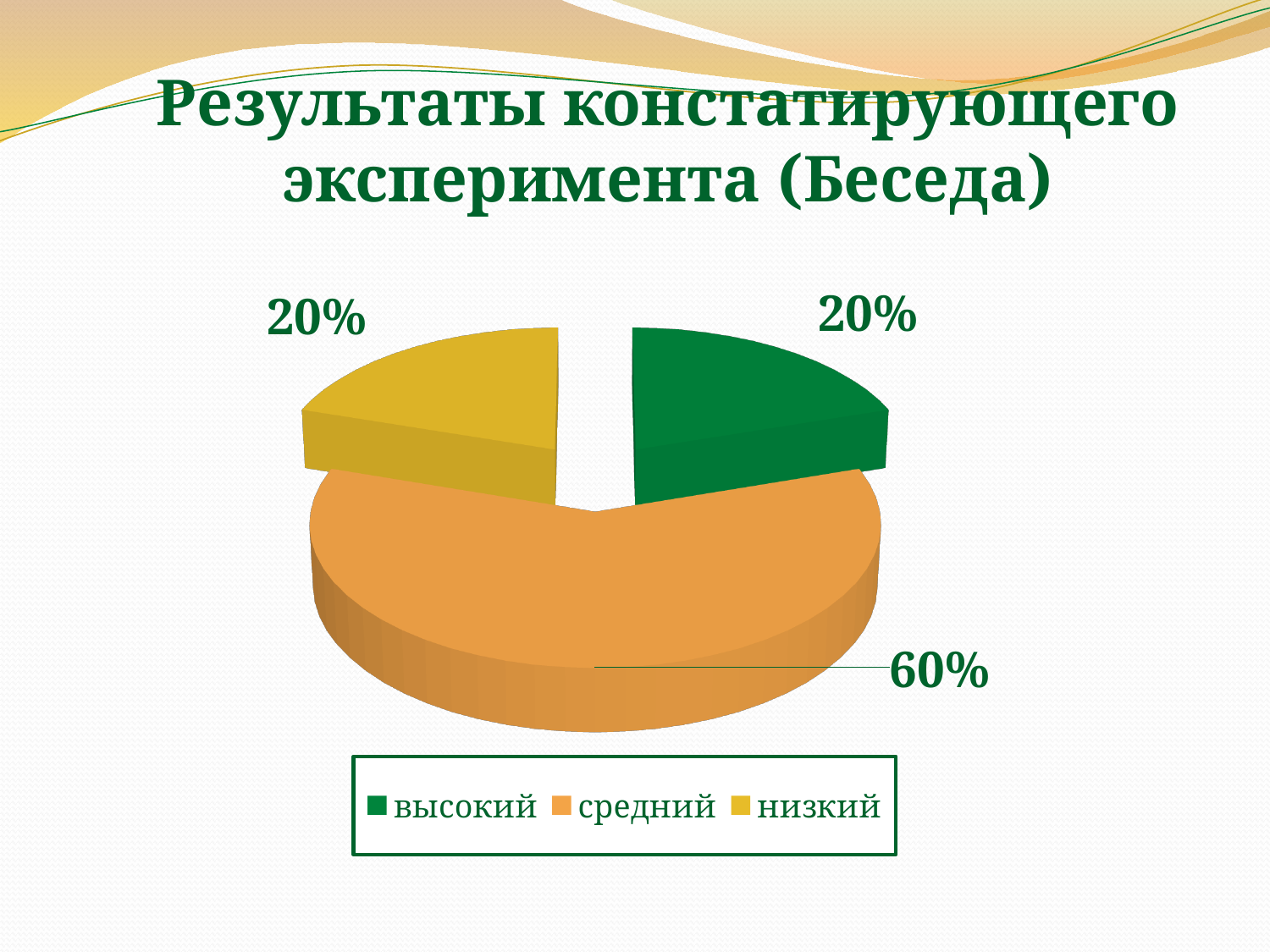

# Результаты констатирующего эксперимента (Беседа)

[unsupported chart]